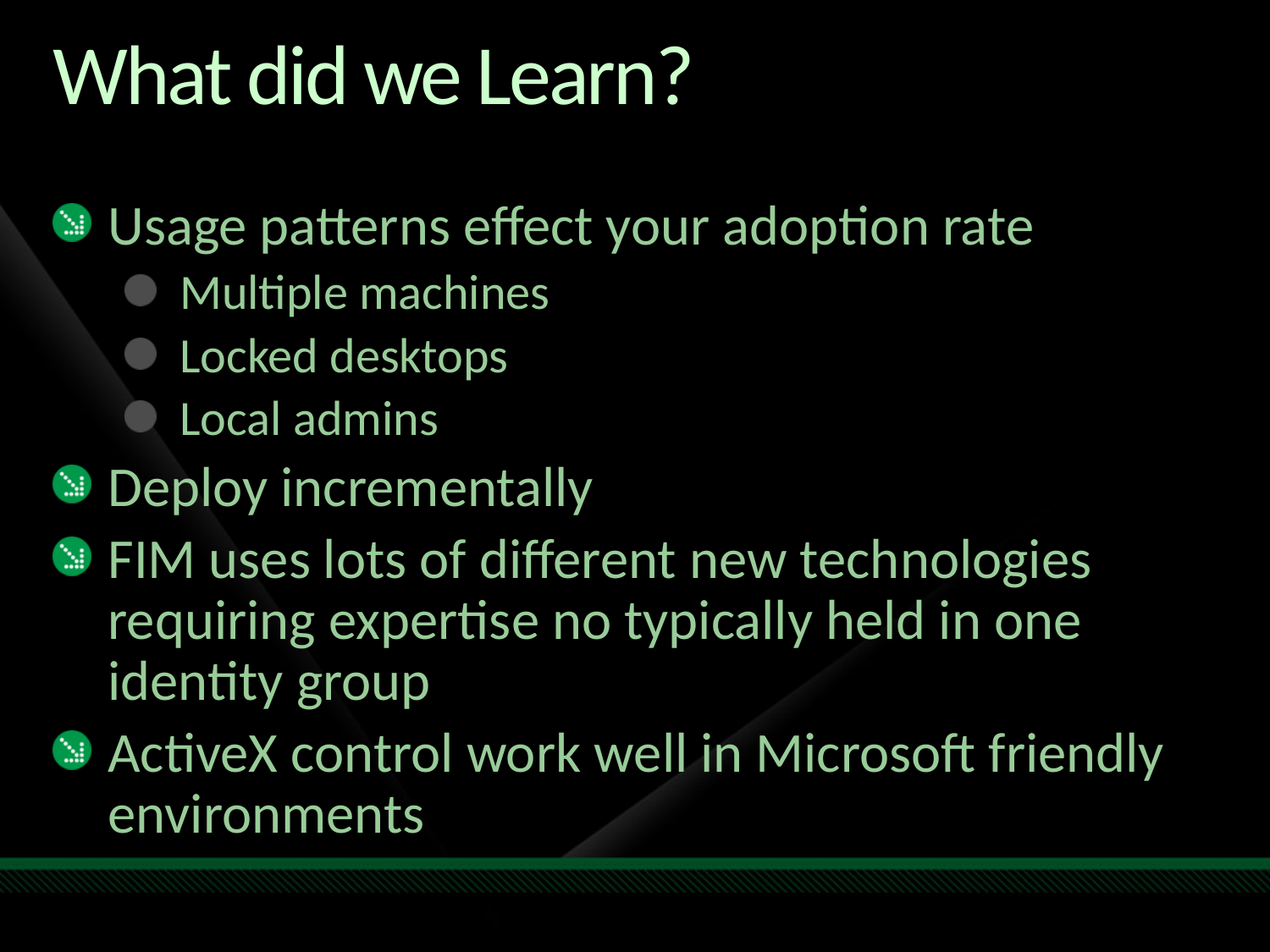

# What did we Learn?
Usage patterns effect your adoption rate
Multiple machines
Locked desktops
Local admins
Deploy incrementally
FIM uses lots of different new technologies requiring expertise no typically held in one identity group
ActiveX control work well in Microsoft friendly environments